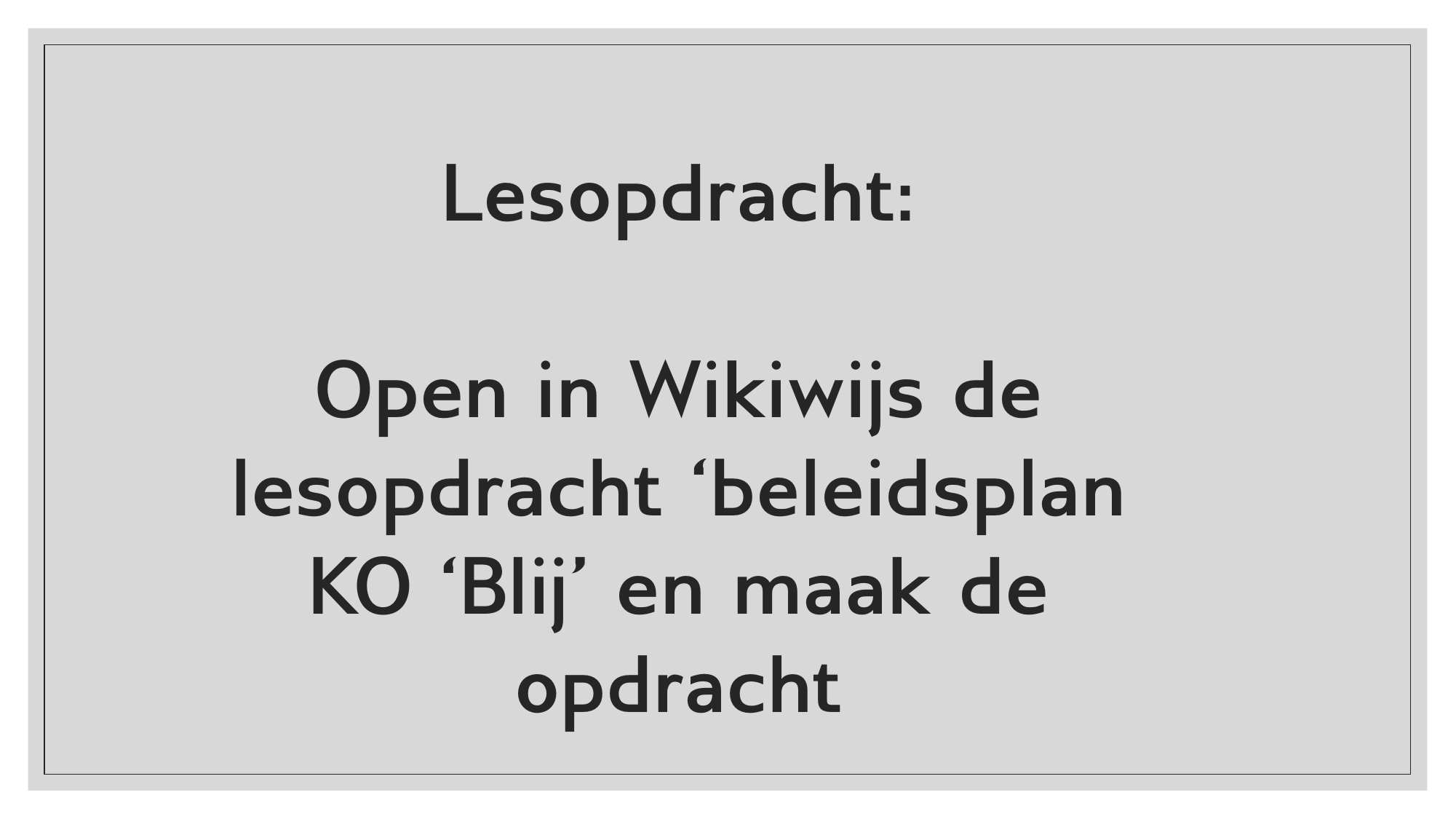

Lesopdracht:

Open in Wikiwijs de lesopdracht ‘beleidsplan KO ‘Blij’ en maak de opdracht